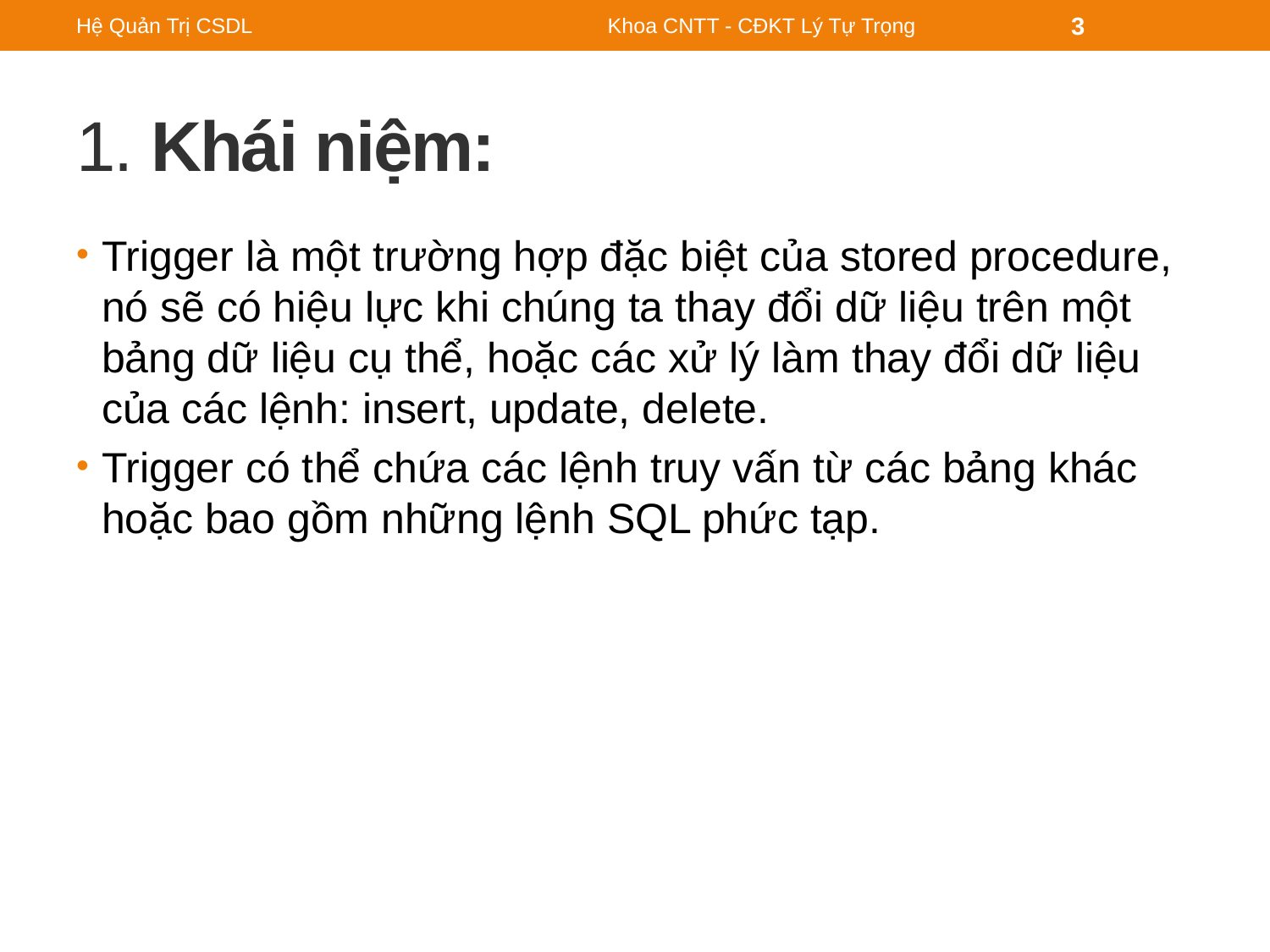

Hệ Quản Trị CSDL
Khoa CNTT - CĐKT Lý Tự Trọng
3
# 1. Khái niệm:
Trigger là một trường hợp đặc biệt của stored procedure, nó sẽ có hiệu lực khi chúng ta thay đổi dữ liệu trên một bảng dữ liệu cụ thể, hoặc các xử lý làm thay đổi dữ liệu của các lệnh: insert, update, delete.
Trigger có thể chứa các lệnh truy vấn từ các bảng khác hoặc bao gồm những lệnh SQL phức tạp.